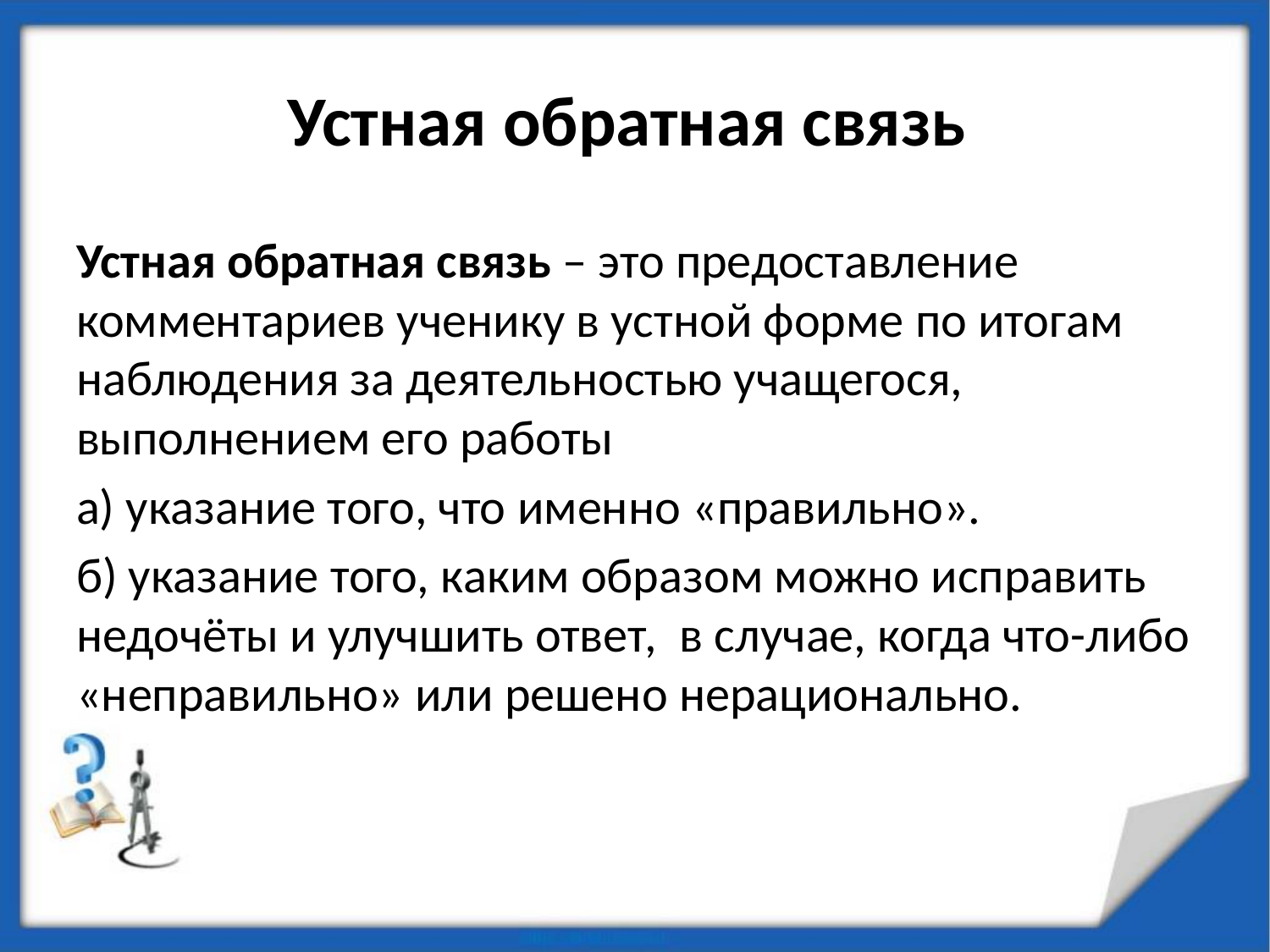

# Устная обратная связь
Устная обратная связь – это предоставление комментариев ученику в устной форме по итогам наблюдения за деятельностью учащегося, выполнением его работы
а) указание того, что именно «правильно».
б) указание того, каким образом можно исправить недочёты и улучшить ответ,  в случае, когда что-­либо «неправильно» или решено нерационально.